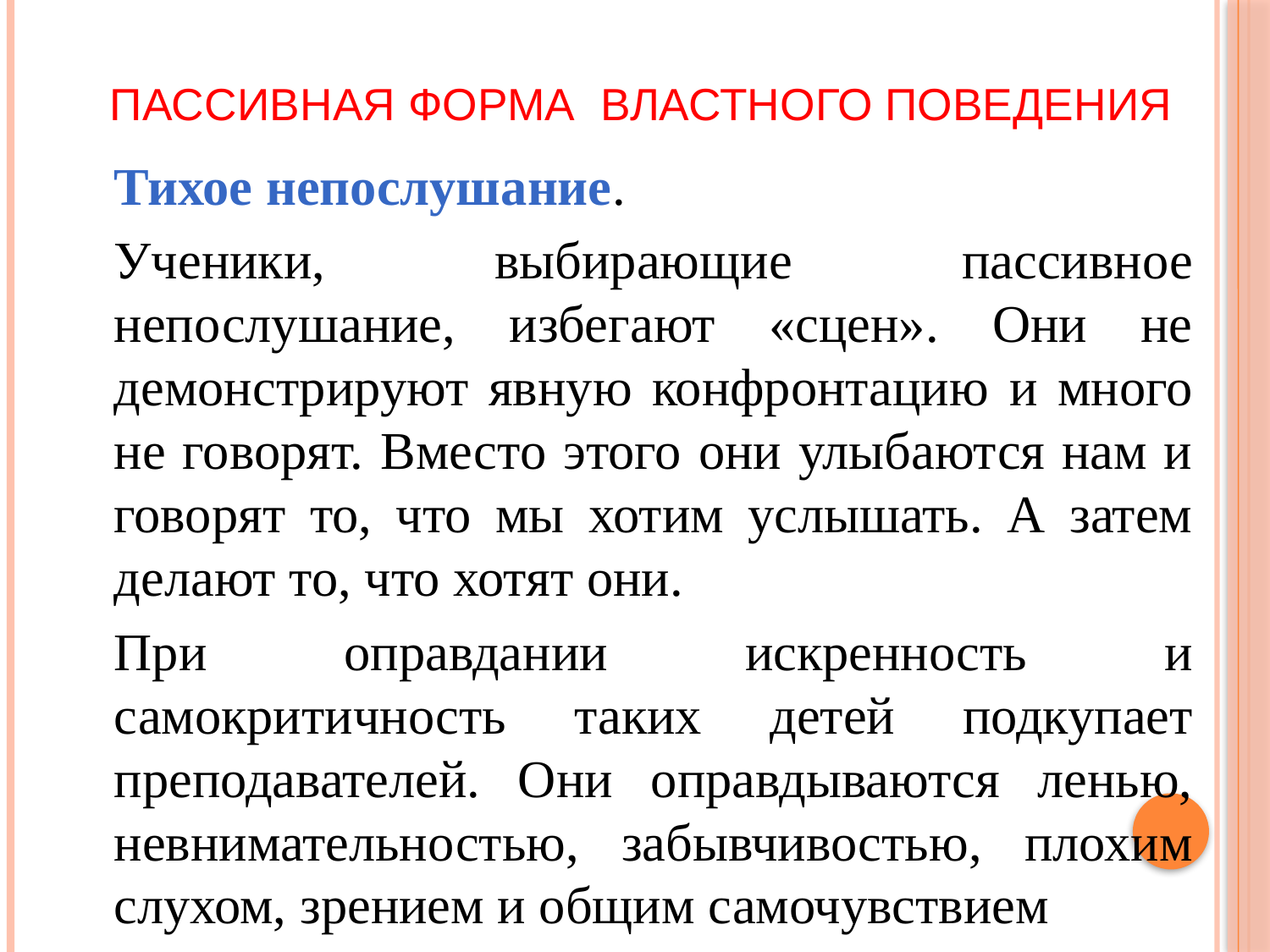

# Пассивная форма  властного поведения
	Тихое непослушание.
	Ученики, выбирающие пассивное непослушание, избегают «сцен». Они не демонстрируют явную конфронтацию и много не говорят. Вместо этого они улыбаются нам и говорят то, что мы хотим услышать. А затем делают то, что хотят они.
	При оправдании искренность и самокритичность таких детей подкупает преподавателей. Они оправдываются ленью, невнимательностью, забывчивостью, плохим слухом, зрением и общим самочувствием